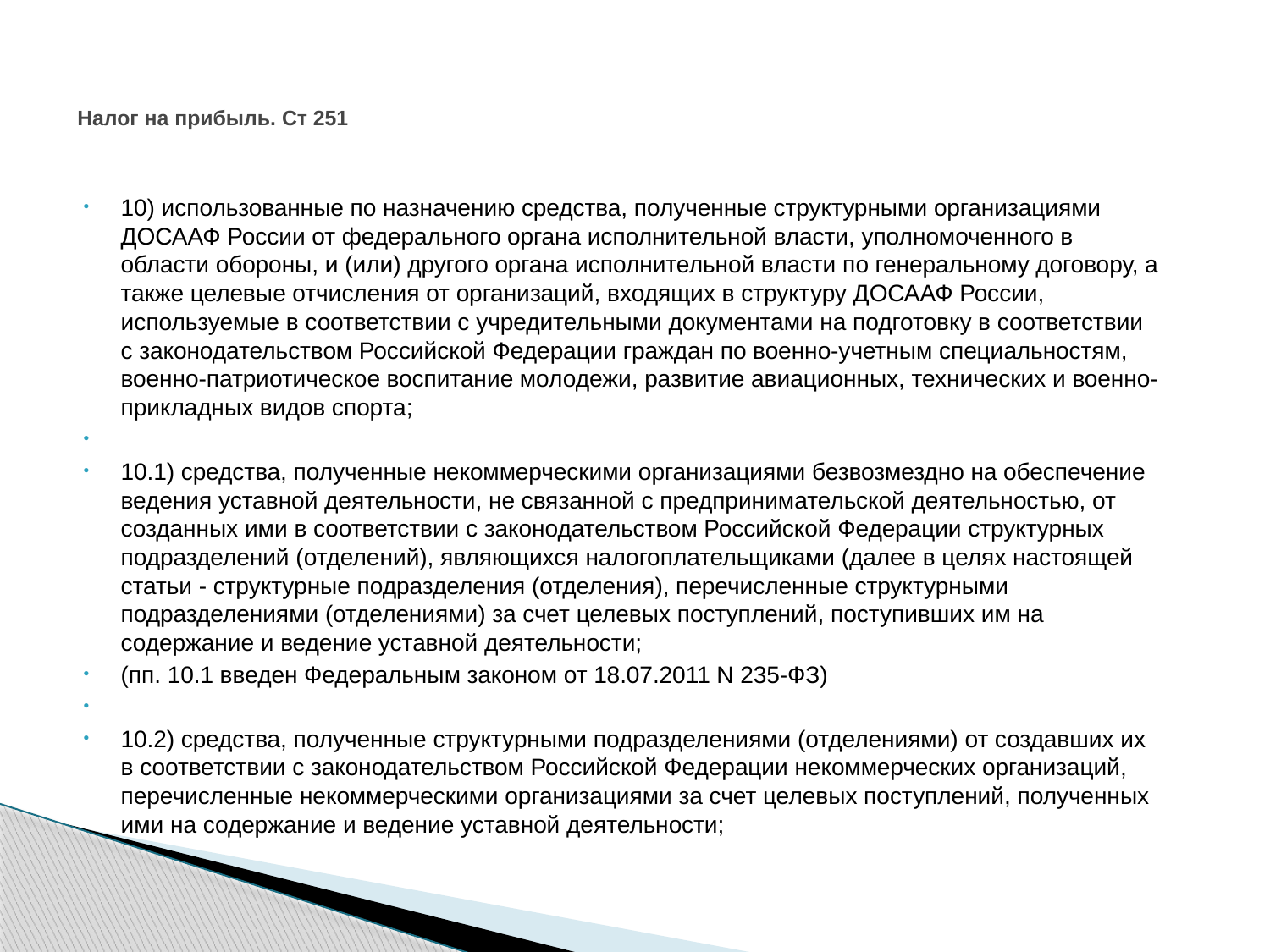

# Налог на прибыль. Ст 251
10) использованные по назначению средства, полученные структурными организациями ДОСААФ России от федерального органа исполнительной власти, уполномоченного в области обороны, и (или) другого органа исполнительной власти по генеральному договору, а также целевые отчисления от организаций, входящих в структуру ДОСААФ России, используемые в соответствии с учредительными документами на подготовку в соответствии с законодательством Российской Федерации граждан по военно-учетным специальностям, военно-патриотическое воспитание молодежи, развитие авиационных, технических и военно-прикладных видов спорта;

10.1) средства, полученные некоммерческими организациями безвозмездно на обеспечение ведения уставной деятельности, не связанной с предпринимательской деятельностью, от созданных ими в соответствии с законодательством Российской Федерации структурных подразделений (отделений), являющихся налогоплательщиками (далее в целях настоящей статьи - структурные подразделения (отделения), перечисленные структурными подразделениями (отделениями) за счет целевых поступлений, поступивших им на содержание и ведение уставной деятельности;
(пп. 10.1 введен Федеральным законом от 18.07.2011 N 235-ФЗ)

10.2) средства, полученные структурными подразделениями (отделениями) от создавших их в соответствии с законодательством Российской Федерации некоммерческих организаций, перечисленные некоммерческими организациями за счет целевых поступлений, полученных ими на содержание и ведение уставной деятельности;